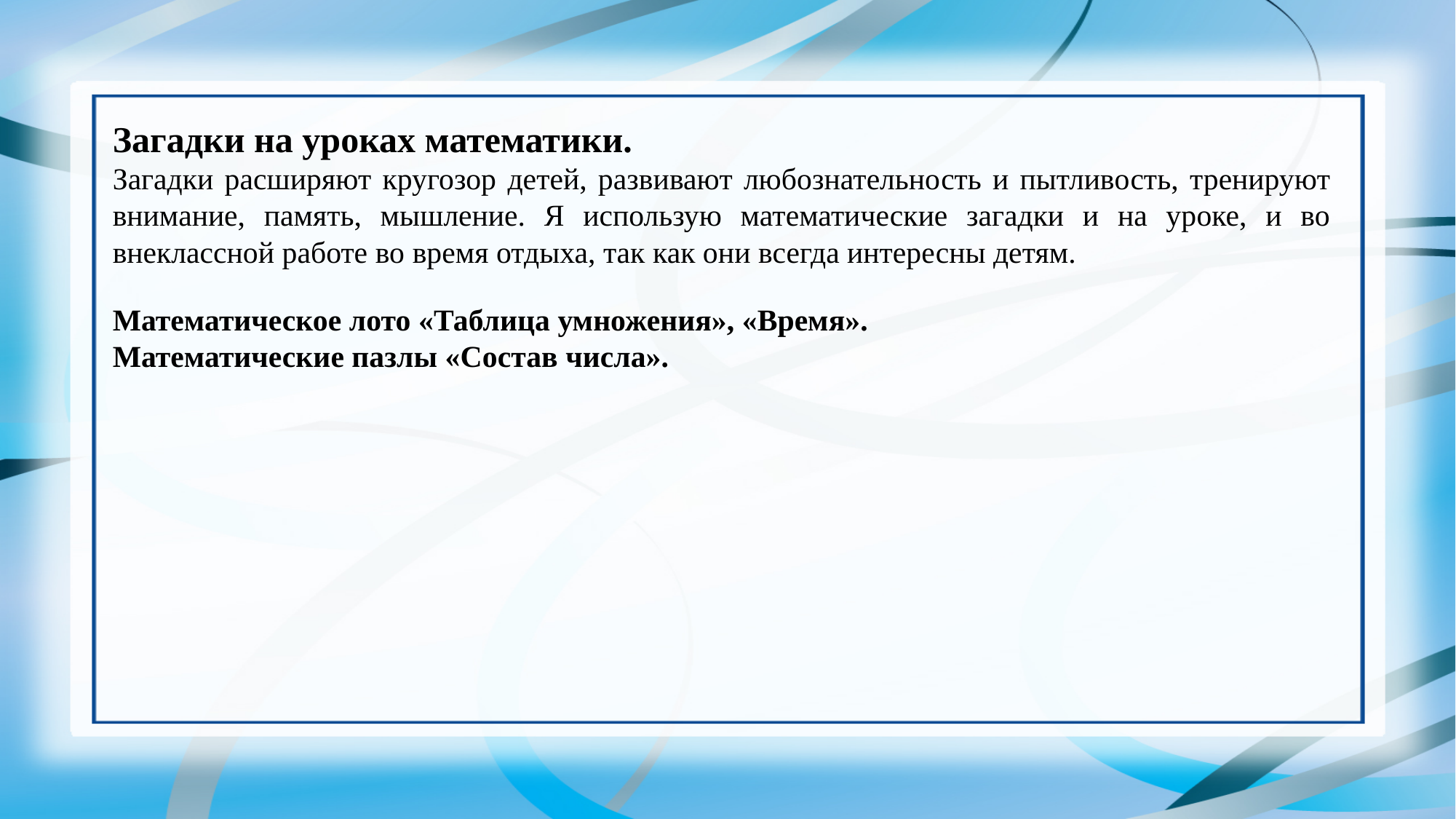

Загадки на уроках математики.
Загадки расширяют кругозор детей, развивают любознательность и пытливость, тренируют внимание, память, мышление. Я использую математические загадки и на уроке, и во внеклассной работе во время отдыха, так как они всегда интересны детям.

Математическое лото «Таблица умножения», «Время».
Математические пазлы «Состав числа».